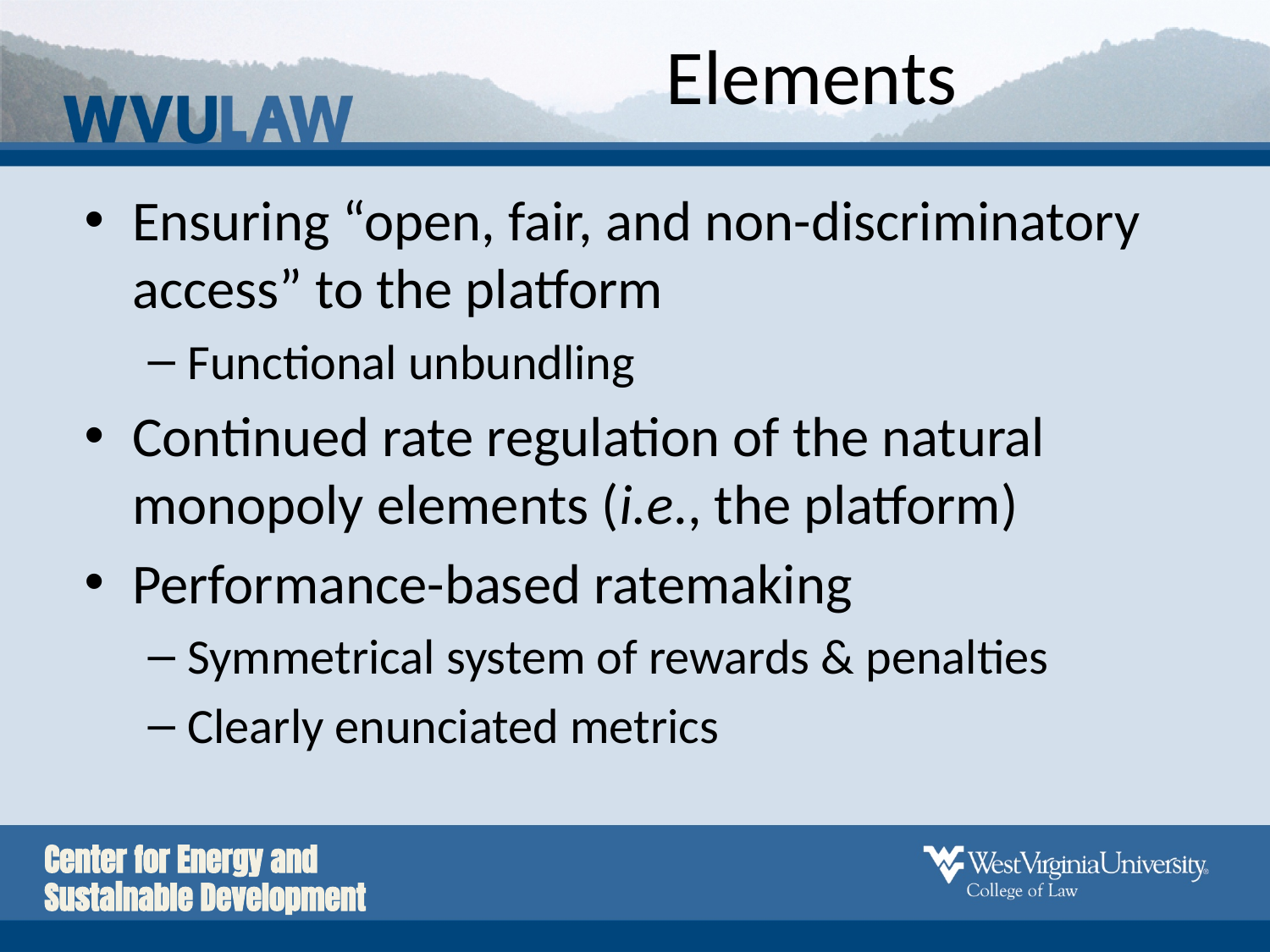

# Elements
Ensuring “open, fair, and non-discriminatory access” to the platform
Functional unbundling
Continued rate regulation of the natural monopoly elements (i.e., the platform)
Performance-based ratemaking
Symmetrical system of rewards & penalties
Clearly enunciated metrics
Center for Energy and
Sustainable Development